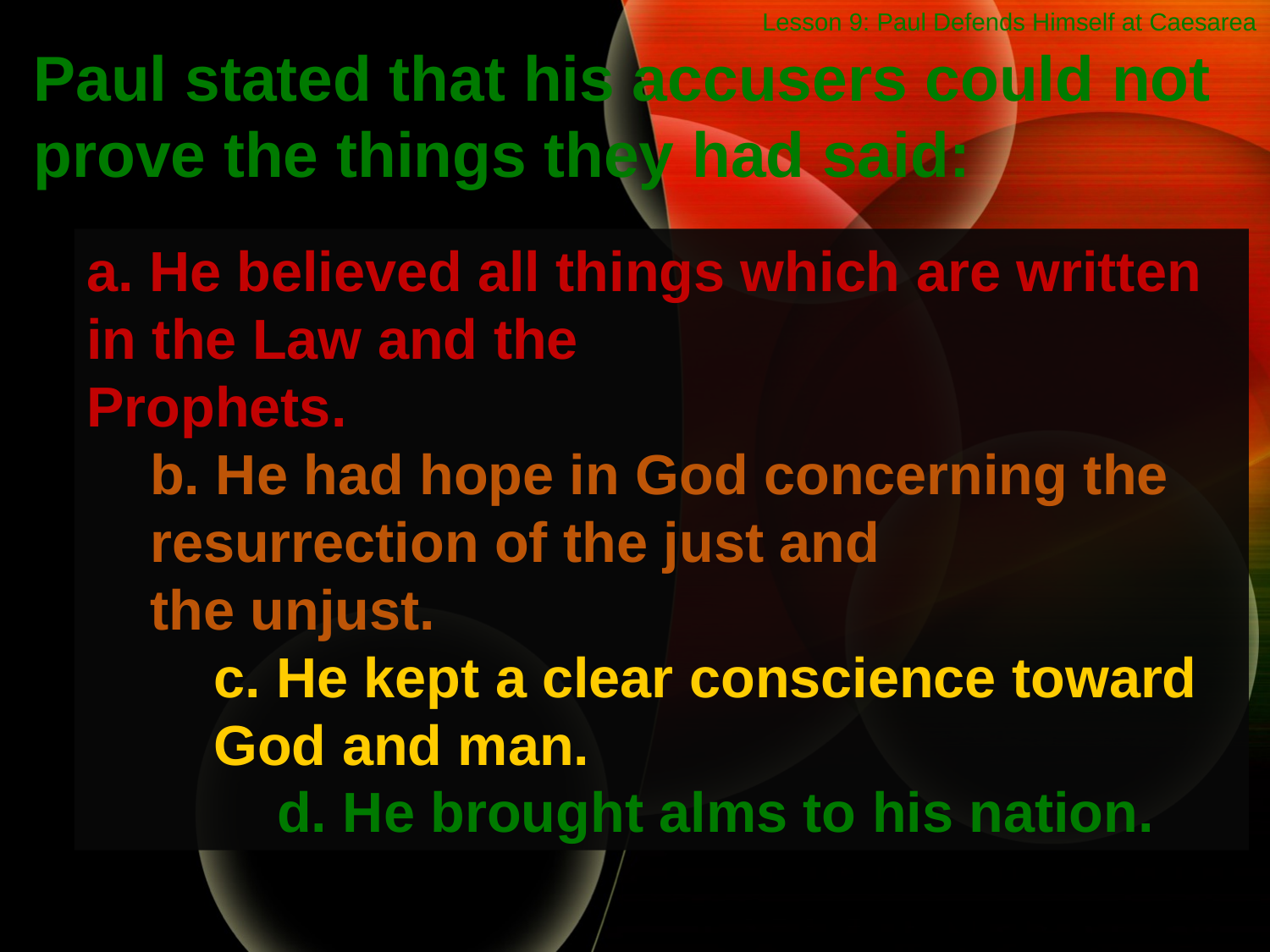

Lesson 9: Paul Defends Himself at Caesarea
Paul stated that his accusers could not prove the things they had said:
a. He believed all things which are written in the Law and the
Prophets.
b. He had hope in God concerning the resurrection of the just and
the unjust.
c. He kept a clear conscience toward God and man.
d. He brought alms to his nation.